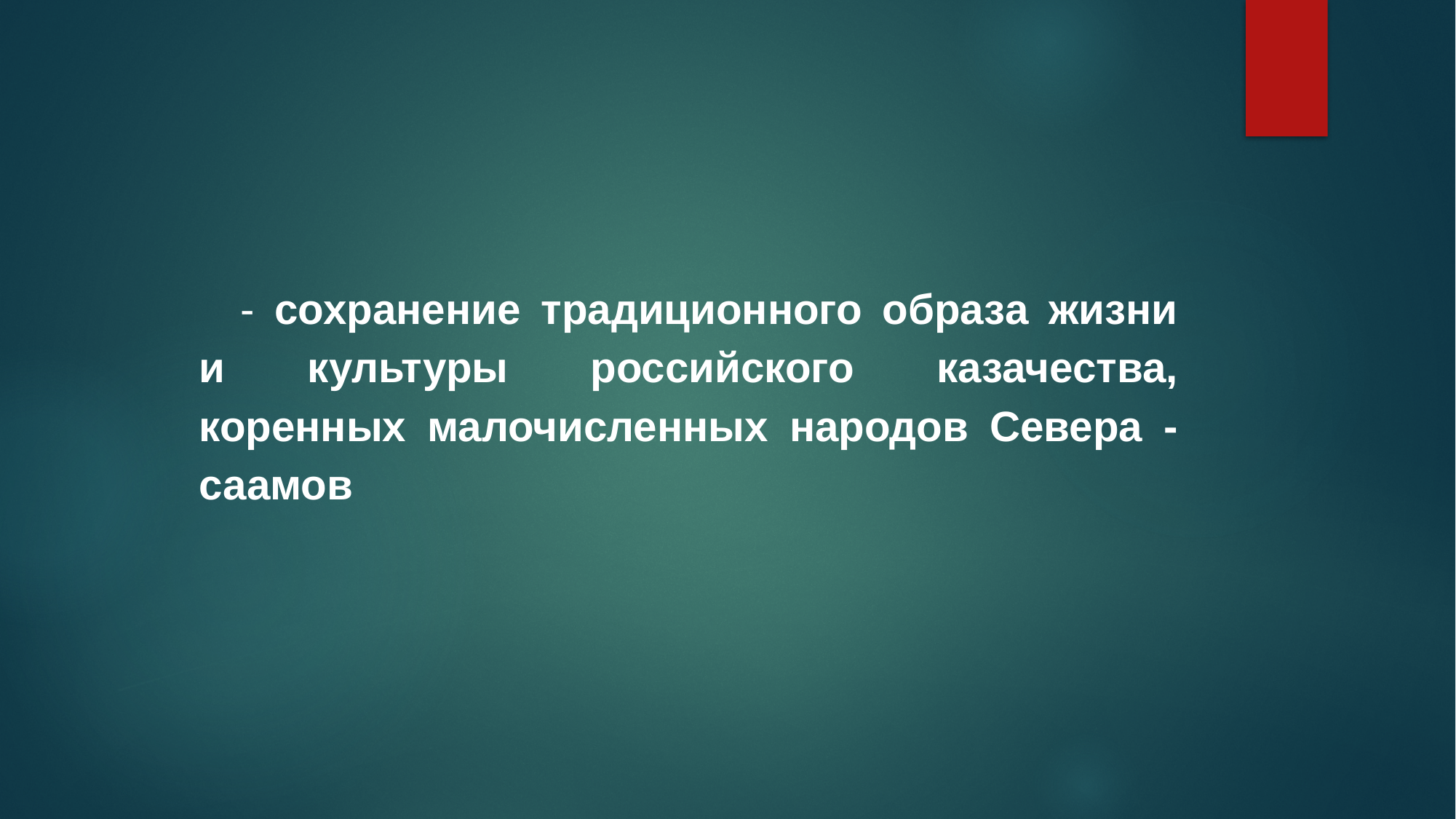

- сохранение традиционного образа жизни и культуры российского казачества, коренных малочисленных народов Севера - саамов